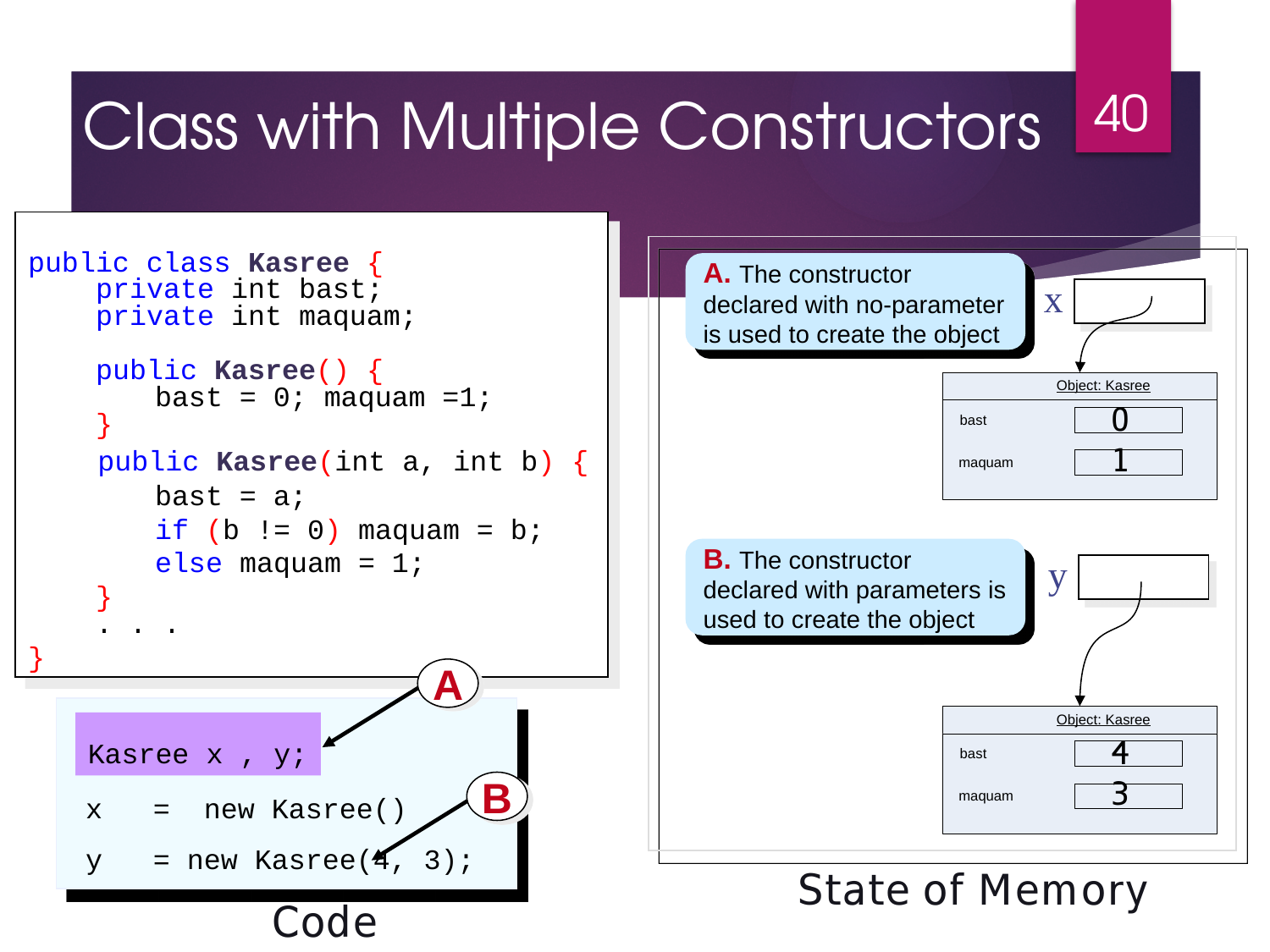

40
# Class with Multiple Constructors

public class Kasree {
    private int bast;
    private int maquam;

    public Kasree() {
	bast = 0; maquam =1;
    }
       public Kasree(int a, int b) {
	bast = a;
	if (b != 0) maquam = b;
	else maquam = 1;
    }
    . . .
}

A. The constructor declared with no-parameter is used to create the object
x

Object: Kasree
0

bast
1

maquam
B. The constructor declared with parameters is used to create the object
y

A

Object: Kasree
4

bast
3

maquam
Kasree x , y;

x   =  new Kasree()
y   = new Kasree(4, 3);
B

State of Memory
Code